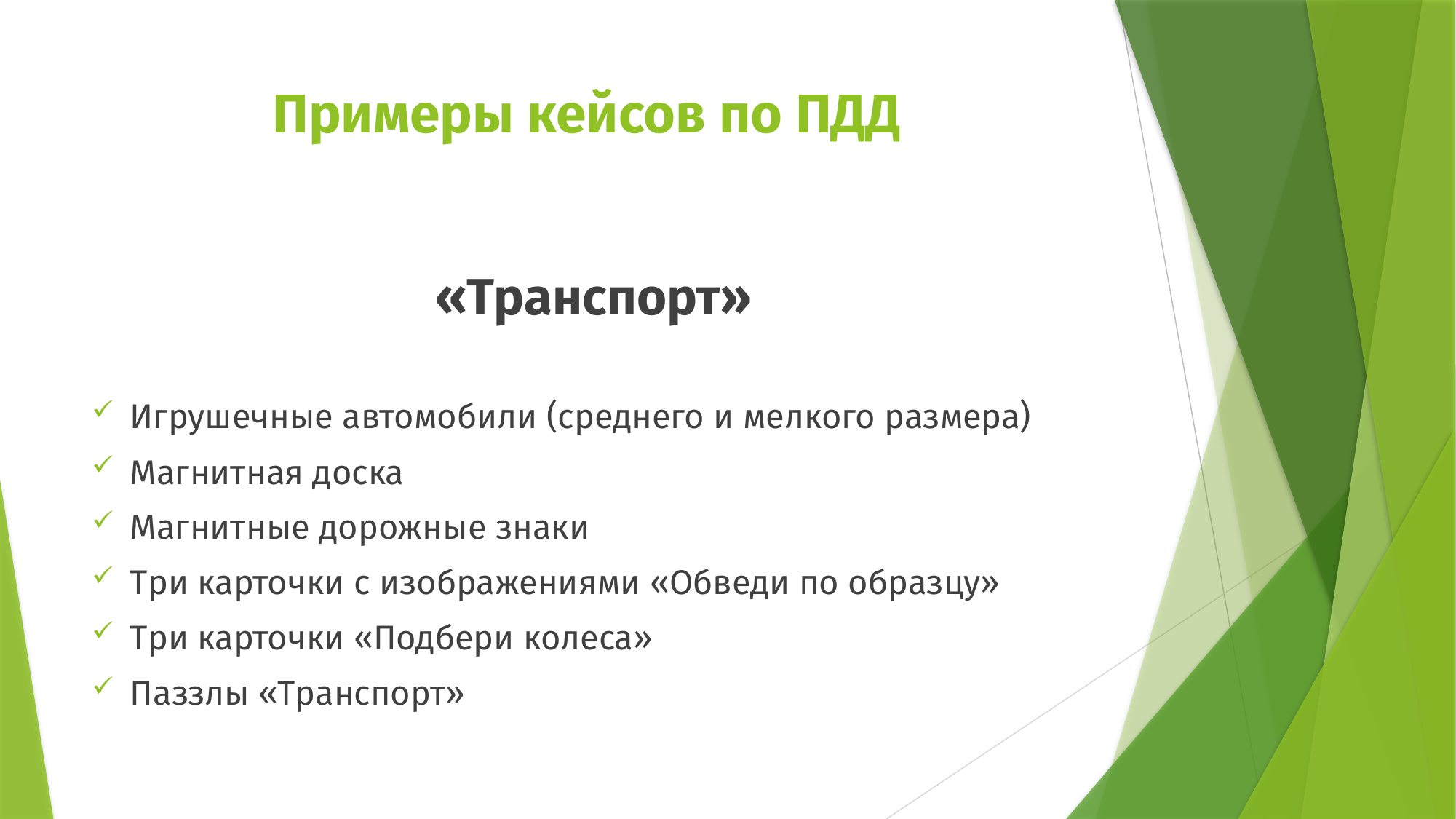

# Примеры кейсов по ПДД
«Транспорт»

Игрушечные автомобили (среднего и мелкого размера)
Магнитная доска
Магнитные дорожные знаки
Три карточки с изображениями «Обведи по образцу»
Три карточки «Подбери колеса»
Паззлы «Транспорт»